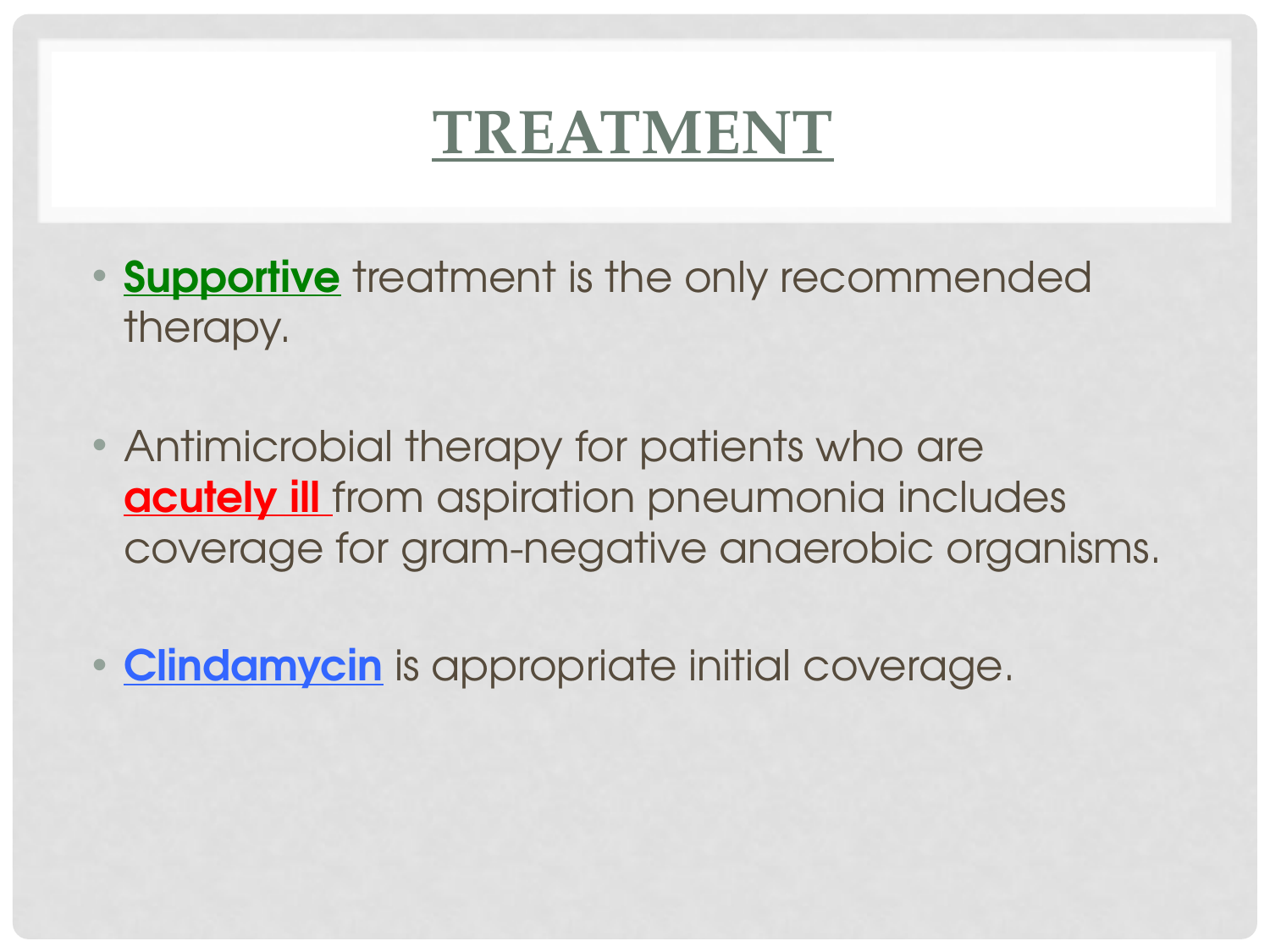

# TREATMENT
Supportive treatment is the only recommended therapy.

Antimicrobial therapy for patients who are     acutely ill from aspiration pneumonia includes coverage for gram-negative anaerobic organisms.

Clindamycin is appropriate initial coverage.